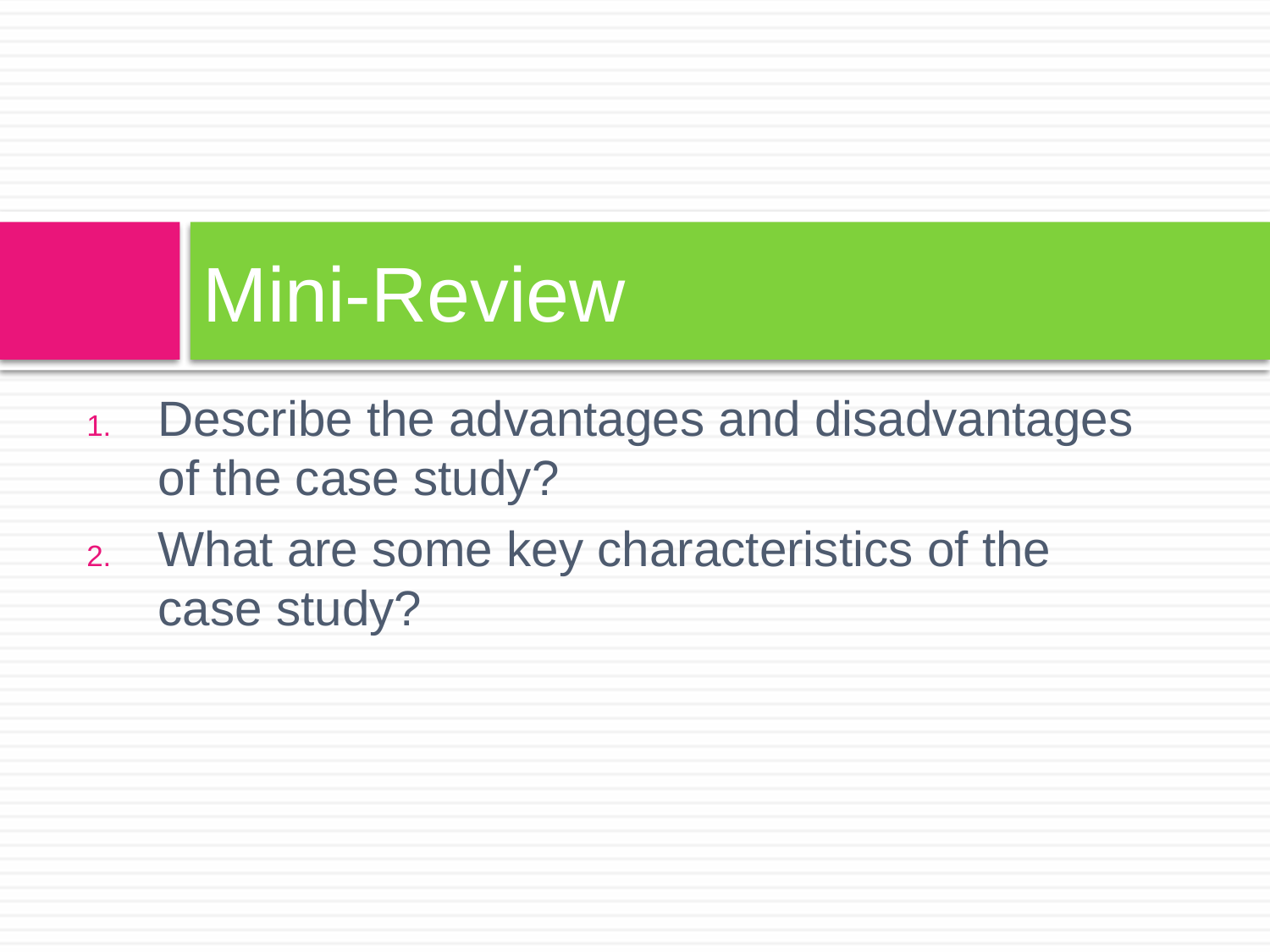

# Mini-Review
Describe the advantages and disadvantages of the case study?
What are some key characteristics of the case study?